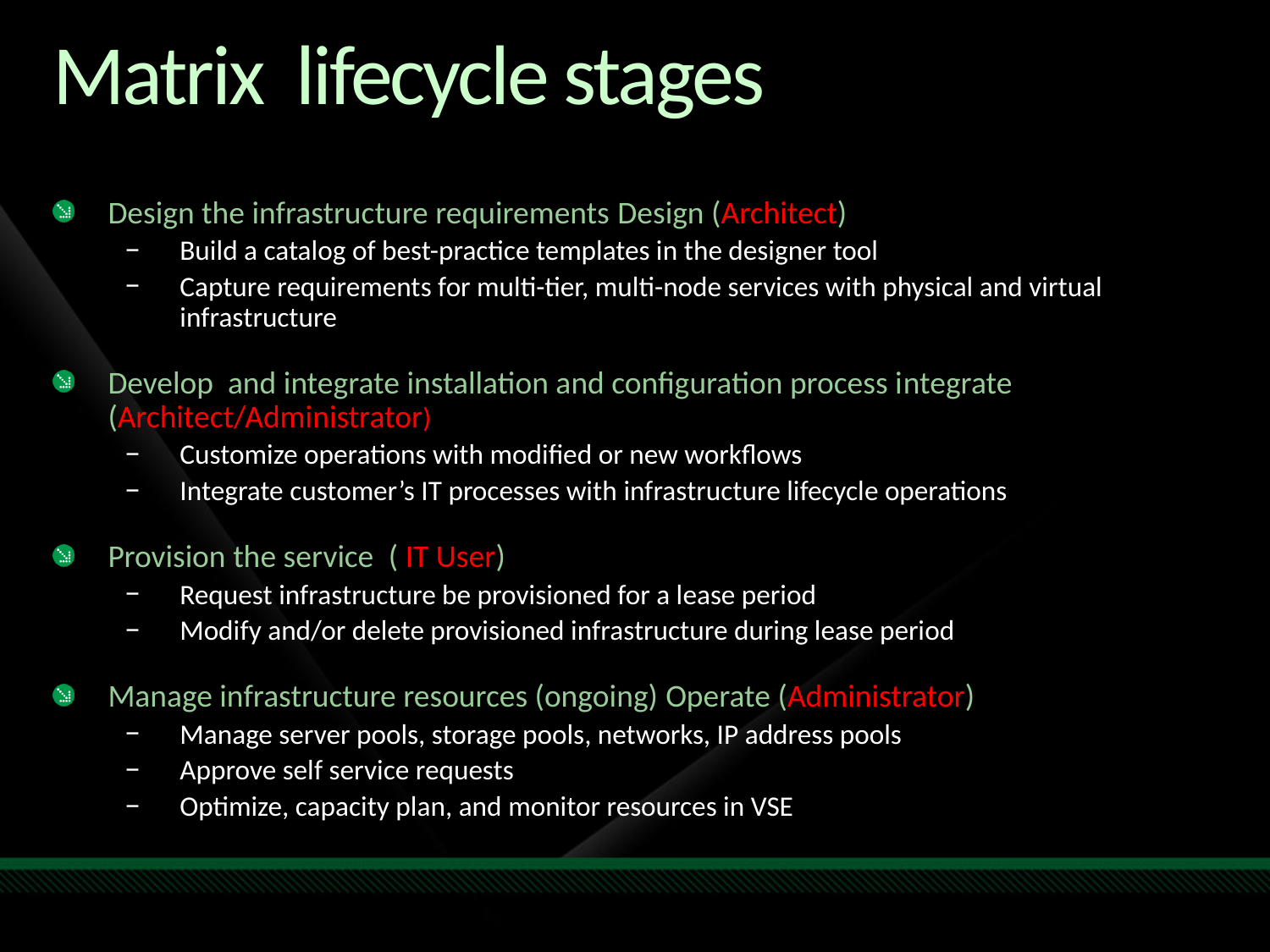

# Matrix  lifecycle stages
Design the infrastructure requirements Design (Architect)
Build a catalog of best-practice templates in the designer tool
Capture requirements for multi-tier, multi-node services with physical and virtual infrastructure

Develop  and integrate installation and configuration process integrate (Architect/Administrator)
Customize operations with modified or new workflows
Integrate customer’s IT processes with infrastructure lifecycle operations

Provision the service  ( IT User)
Request infrastructure be provisioned for a lease period
Modify and/or delete provisioned infrastructure during lease period

Manage infrastructure resources (ongoing) Operate (Administrator)
Manage server pools, storage pools, networks, IP address pools
Approve self service requests
Optimize, capacity plan, and monitor resources in VSE